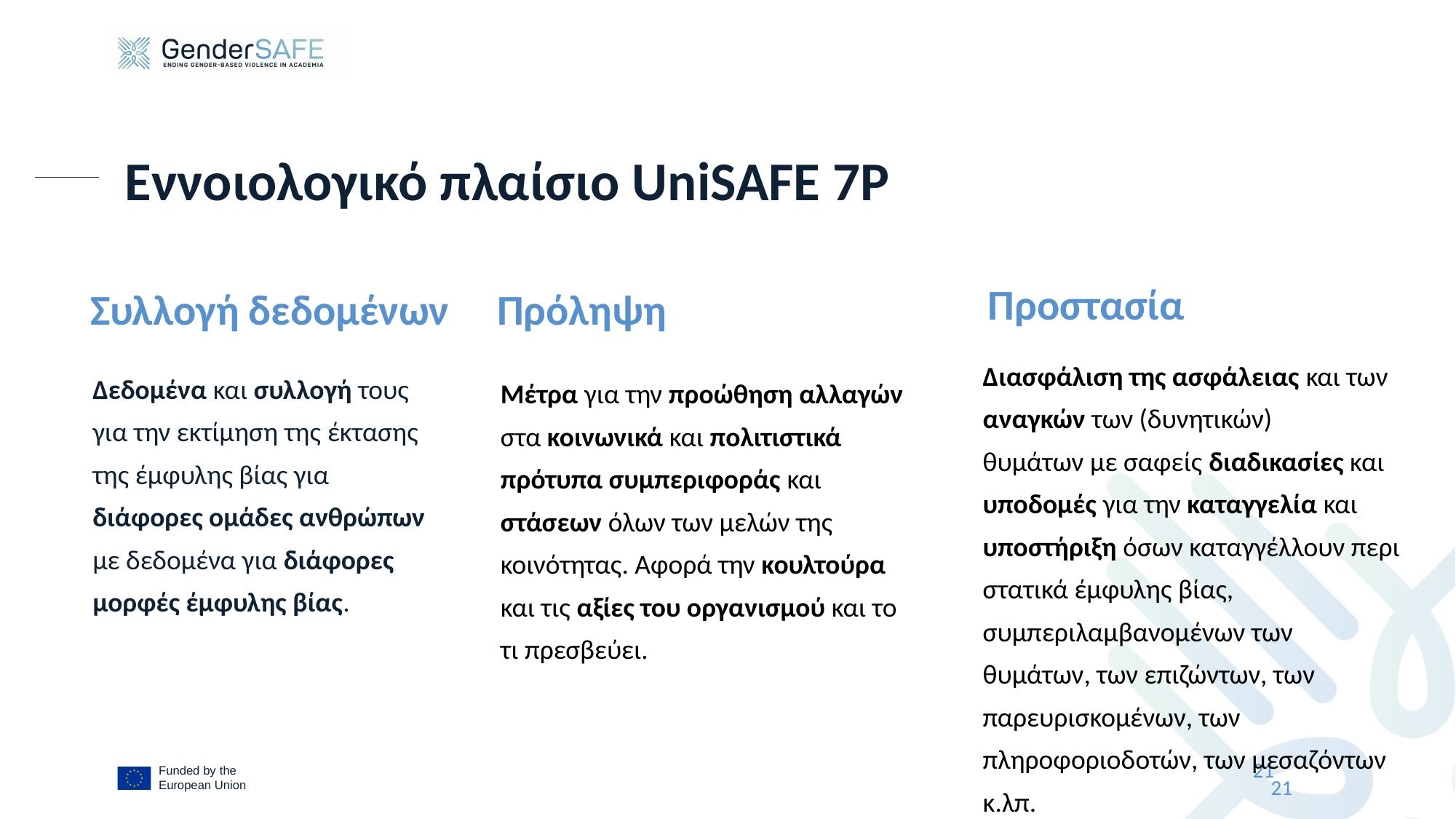

# Εννοιολογικό πλαίσιο UniSAFE 7P
Προστασία
Συλλογή δεδομένων
Πρόληψη
Διασφάλιση της ασφάλειας και των αναγκών των (δυνητικών) θυμάτων με σαφείς διαδικασίες και υποδομές για την καταγγελία και υποστήριξη όσων καταγγέλλουν περιστατικά έμφυλης βίας, συμπεριλαμβανομένων των θυμάτων, των επιζώντων, των παρευρισκομένων, των πληροφοριοδοτών, των μεσαζόντων κ.λπ.
Δεδομένα και συλλογή τους για την εκτίμηση της έκτασης της έμφυλης βίας για διάφορες ομάδες ανθρώπων με δεδομένα για διάφορες μορφές έμφυλης βίας.
Μέτρα για την προώθηση αλλαγών στα κοινωνικά και πολιτιστικά πρότυπα συμπεριφοράς και στάσεων όλων των μελών της κοινότητας. Αφορά την κουλτούρα και τις αξίες του οργανισμού και το τι πρεσβεύει.
21
21